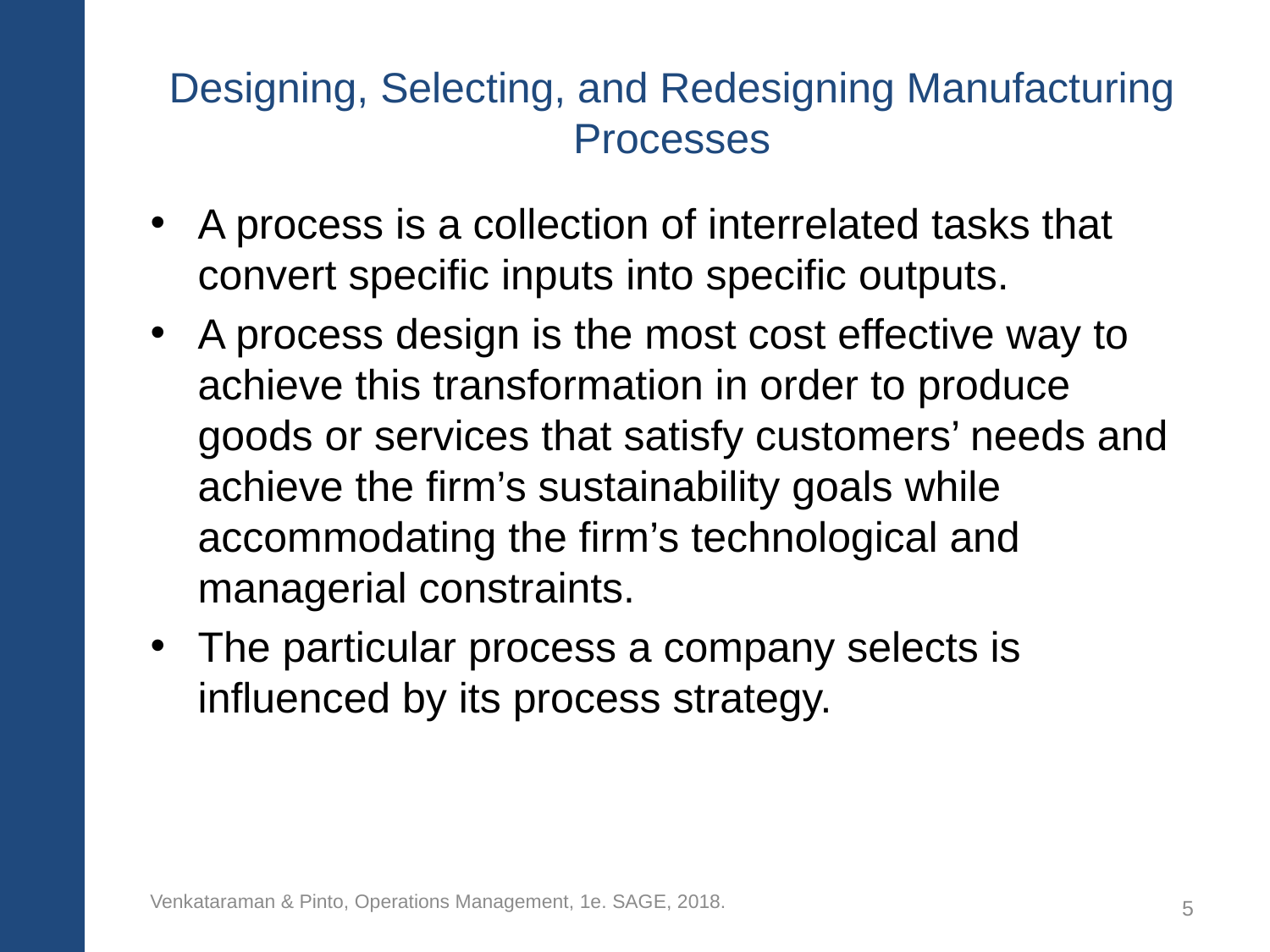

# Designing, Selecting, and Redesigning Manufacturing Processes
A process is a collection of interrelated tasks that convert specific inputs into specific outputs.
A process design is the most cost effective way to achieve this transformation in order to produce goods or services that satisfy customers’ needs and achieve the firm’s sustainability goals while accommodating the firm’s technological and managerial constraints.
The particular process a company selects is influenced by its process strategy.
Venkataraman & Pinto, Operations Management, 1e. SAGE, 2018.
5